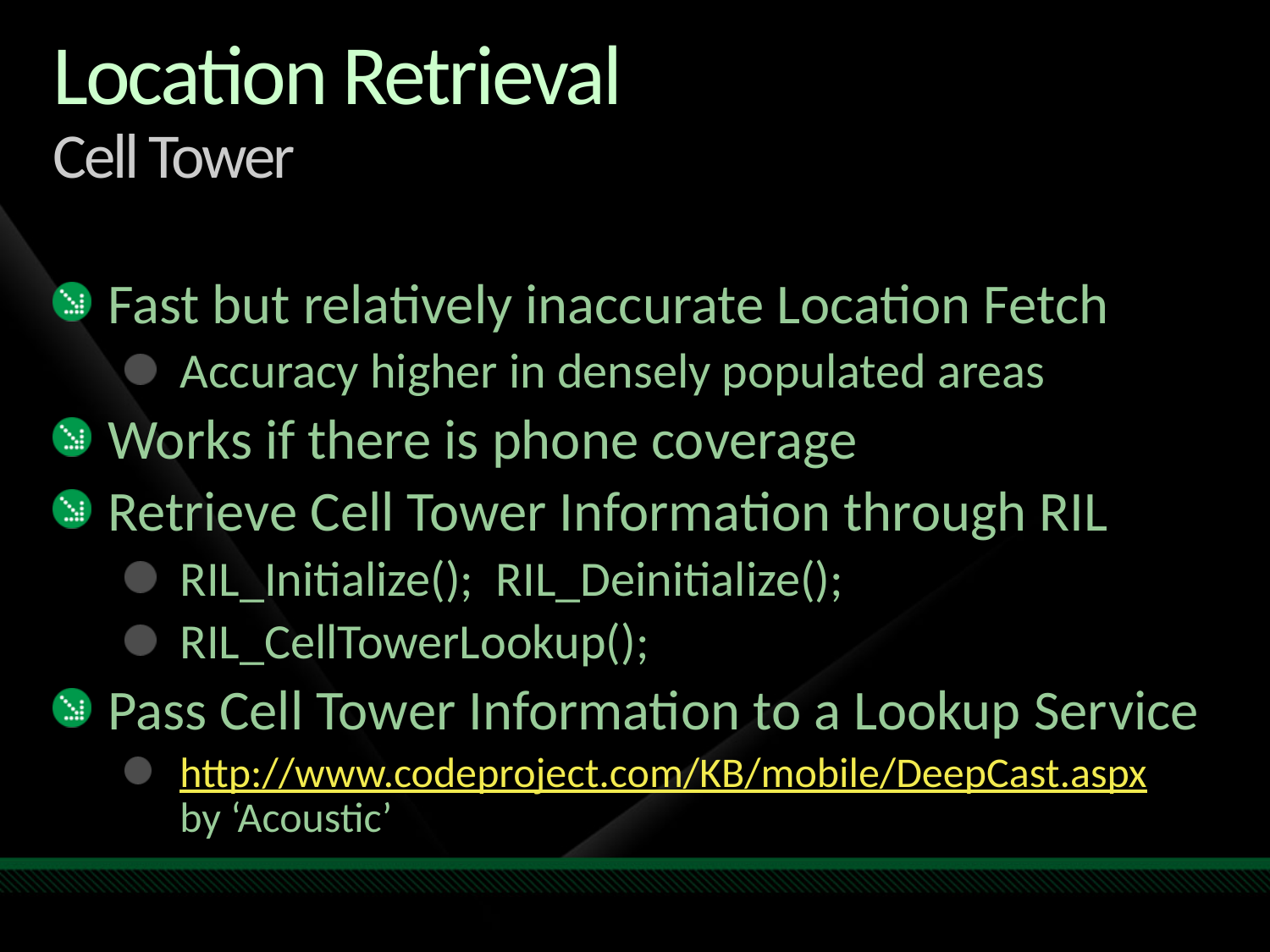

# Location Retrieval Cell Tower

Fast but relatively inaccurate Location Fetch
Accuracy higher in densely populated areas
Works if there is phone coverage
Retrieve Cell Tower Information through RIL
RIL_Initialize();  RIL_Deinitialize();
RIL_CellTowerLookup();
Pass Cell Tower Information to a Lookup Service
http://www.codeproject.com/KB/mobile/DeepCast.aspx
by ‘Acoustic’